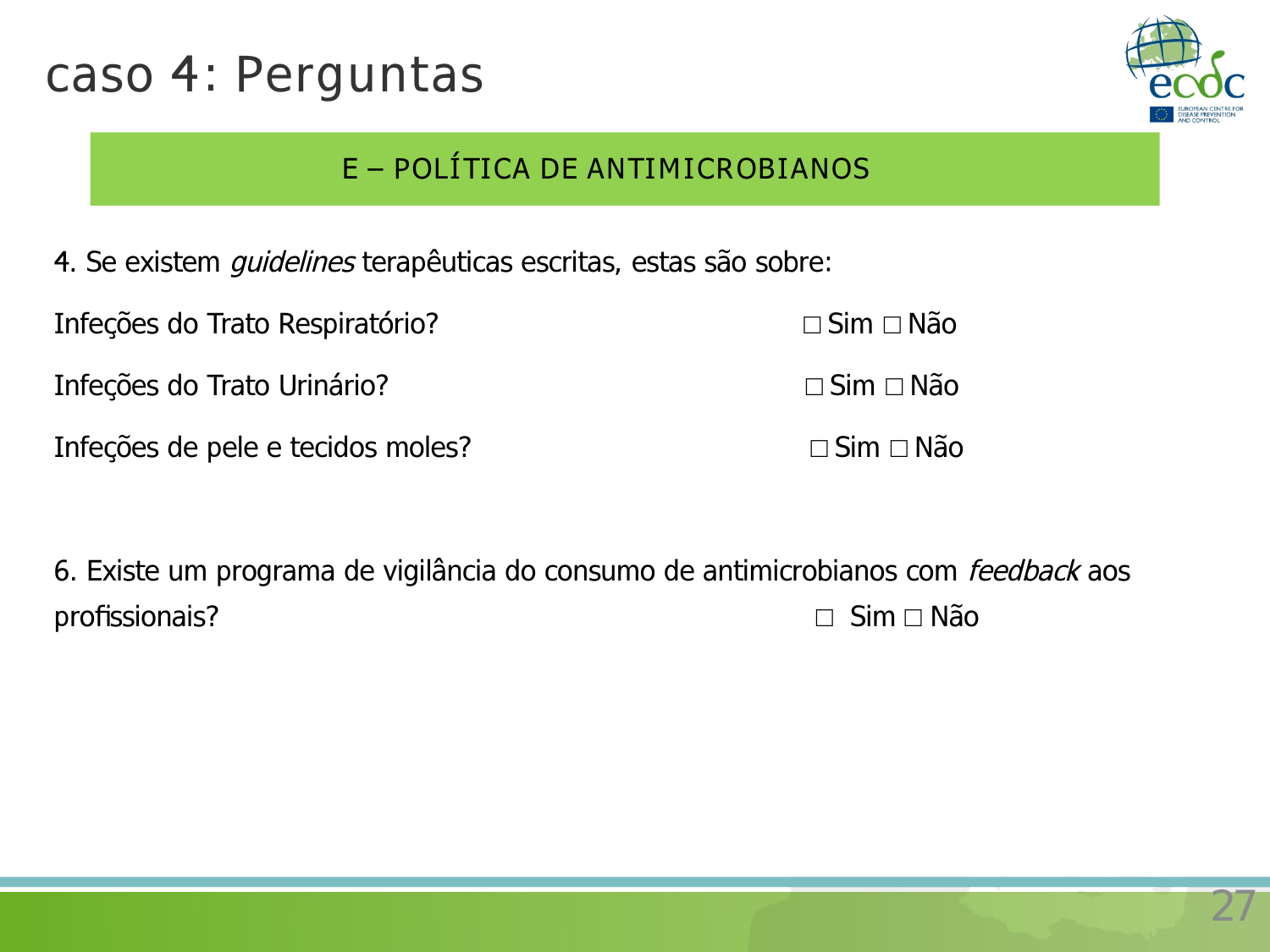

# caso 4: Perguntas

E – POLÍTICA DE ANTIMICROBIANOS
4. Se existem guidelines terapêuticas escritas, estas são sobre:
Infeções do Trato Respiratório?                                          □ Sim □ Não
Infeções do Trato Urinário?                                                □ Sim □ Não
Infeções de pele e tecidos moles?                                       □ Sim □ Não

6. Existe um programa de vigilância do consumo de antimicrobianos com feedback aos     profissionais? 					□  Sim □ Não

27